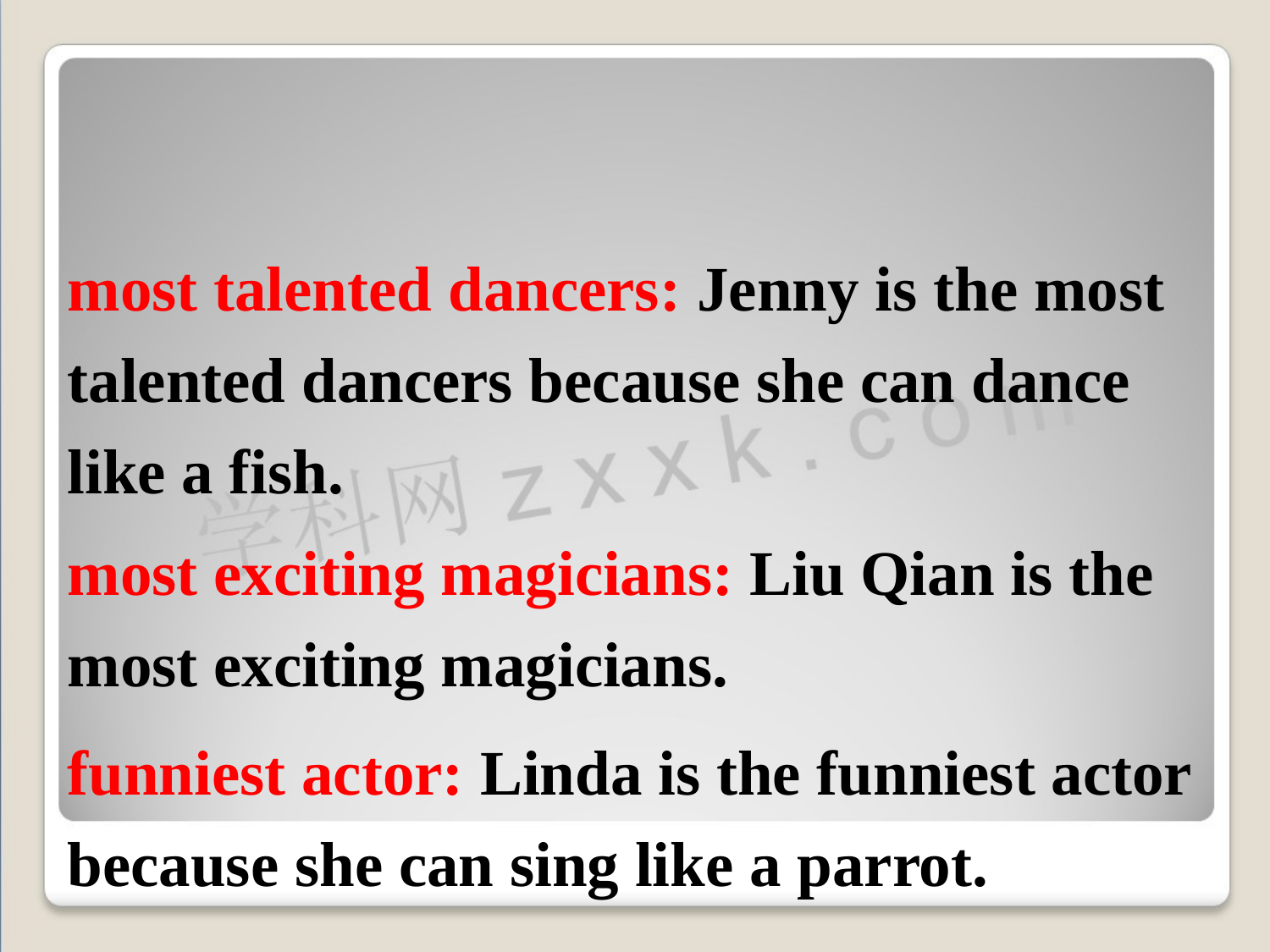

most talented dancers: Jenny is the most talented dancers because she can dance like a fish.
most exciting magicians: Liu Qian is the most exciting magicians.
funniest actor: Linda is the funniest actor because she can sing like a parrot.